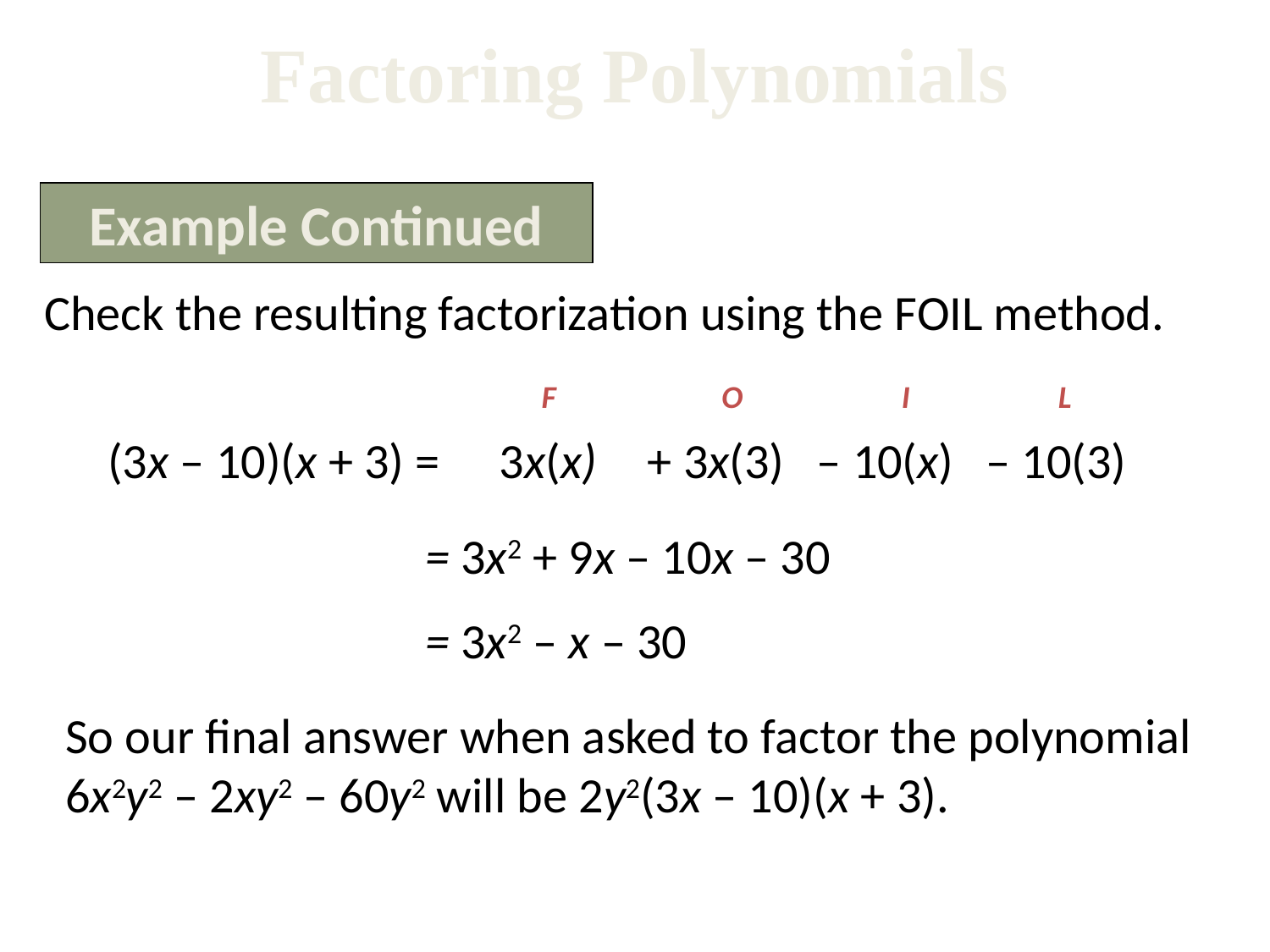

Factoring Polynomials
Example Continued
Check the resulting factorization using the FOIL method.
F
3x(x)
O
+ 3x(3)
I
– 10(x)
L
– 10(3)
(3x – 10)(x + 3) =
= 3x2 + 9x – 10x – 30
= 3x2 – x – 30
So our final answer when asked to factor the polynomial 6x2y2 – 2xy2 – 60y2 will be 2y2(3x – 10)(x + 3).